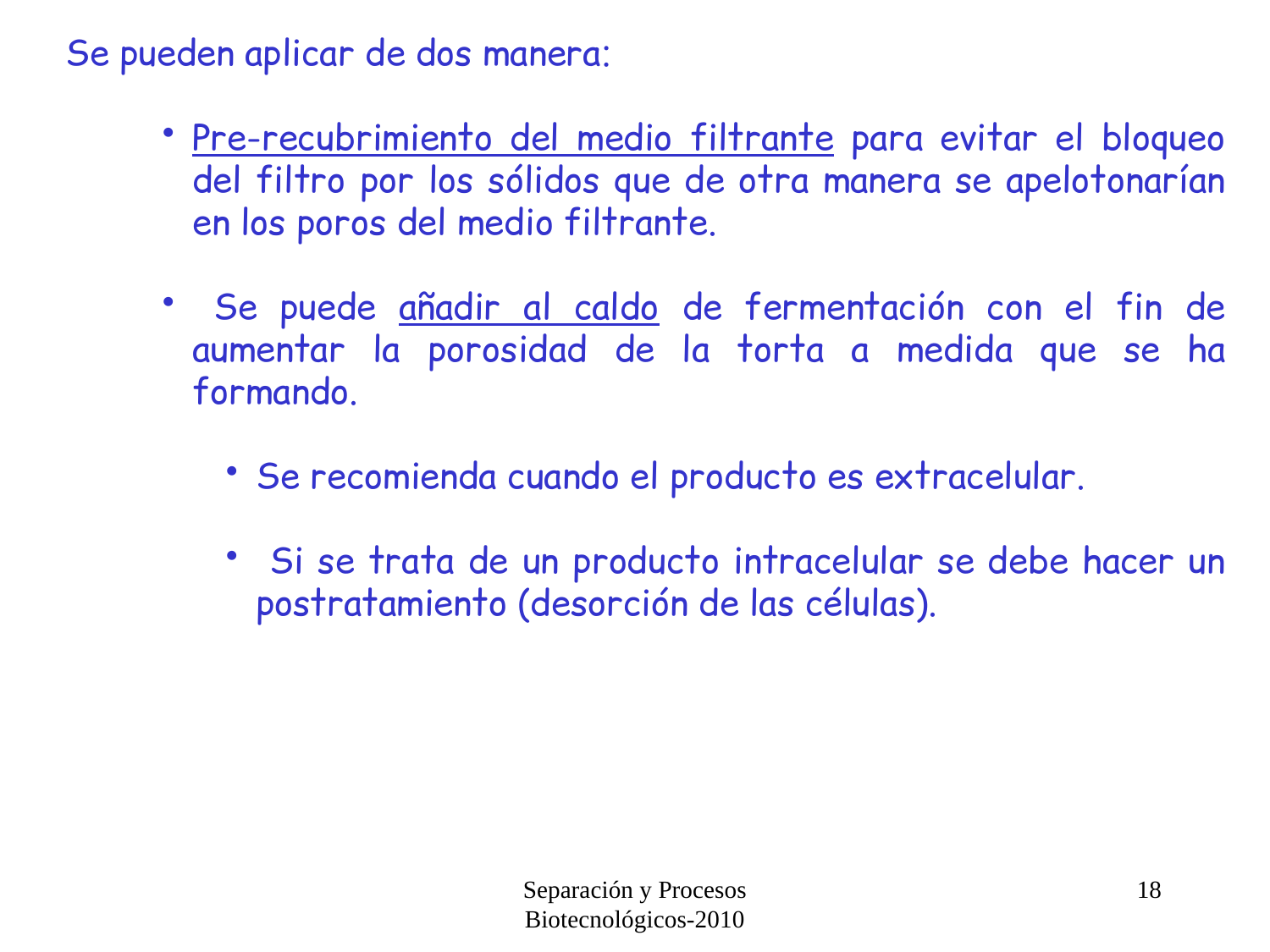

Se pueden aplicar de dos manera:

Pre-recubrimiento del medio filtrante para evitar el bloqueo del filtro por los sólidos que de otra manera se apelotonarían en los poros del medio filtrante.

 Se puede añadir al caldo de fermentación con el fin de aumentar la porosidad de la torta a medida que se ha formando.

Se recomienda cuando el producto es extracelular.

 Si se trata de un producto intracelular se debe hacer un postratamiento (desorción de las células).

Separación y Procesos Biotecnológicos-2010
18